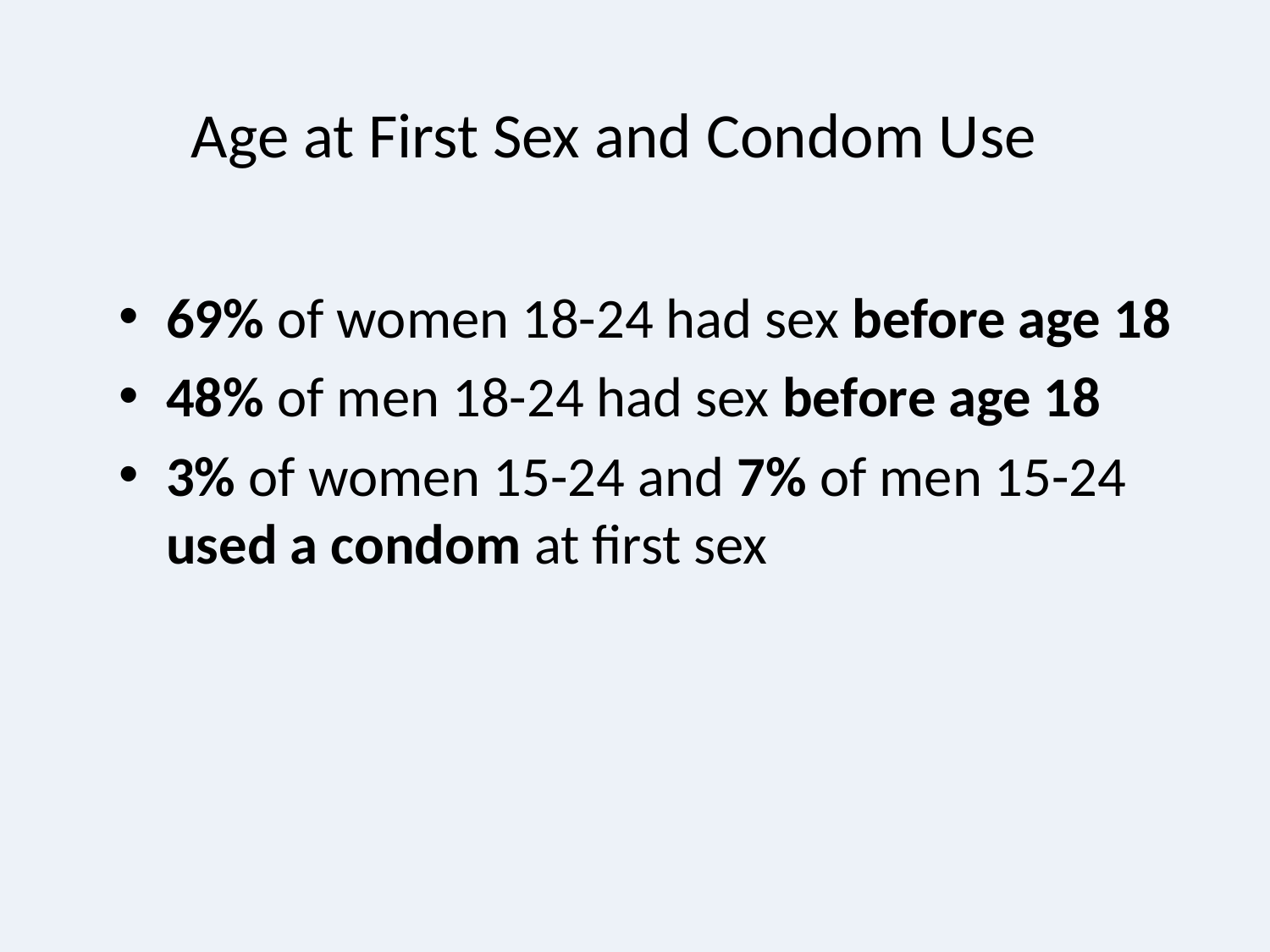

# Age at First Sex and Condom Use
69% of women 18-24 had sex before age 18
48% of men 18-24 had sex before age 18
3% of women 15-24 and 7% of men 15-24 used a condom at first sex